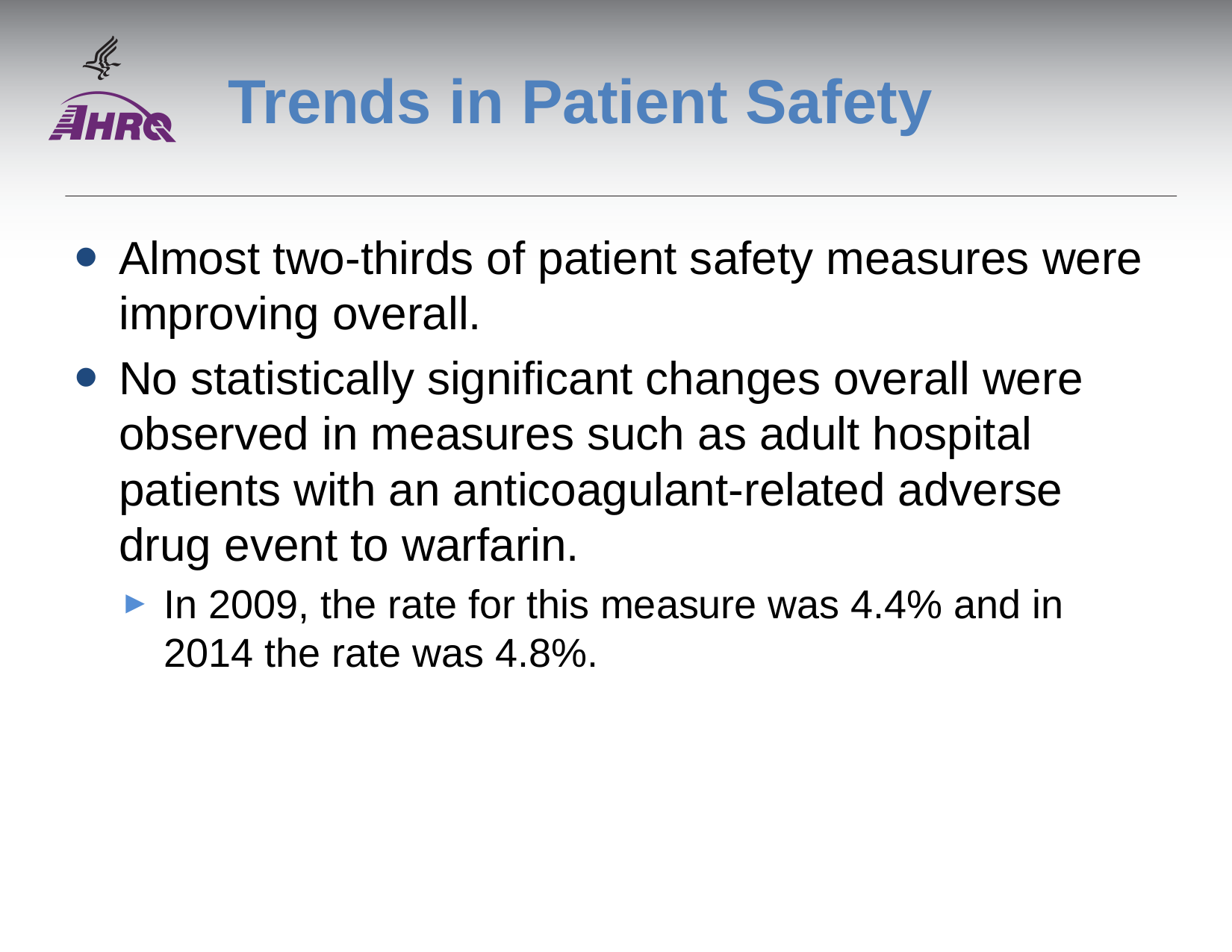

# Trends in Patient Safety
Almost two-thirds of patient safety measures were improving overall.
No statistically significant changes overall were observed in measures such as adult hospital patients with an anticoagulant-related adverse drug event to warfarin.
In 2009, the rate for this measure was 4.4% and in 2014 the rate was 4.8%.